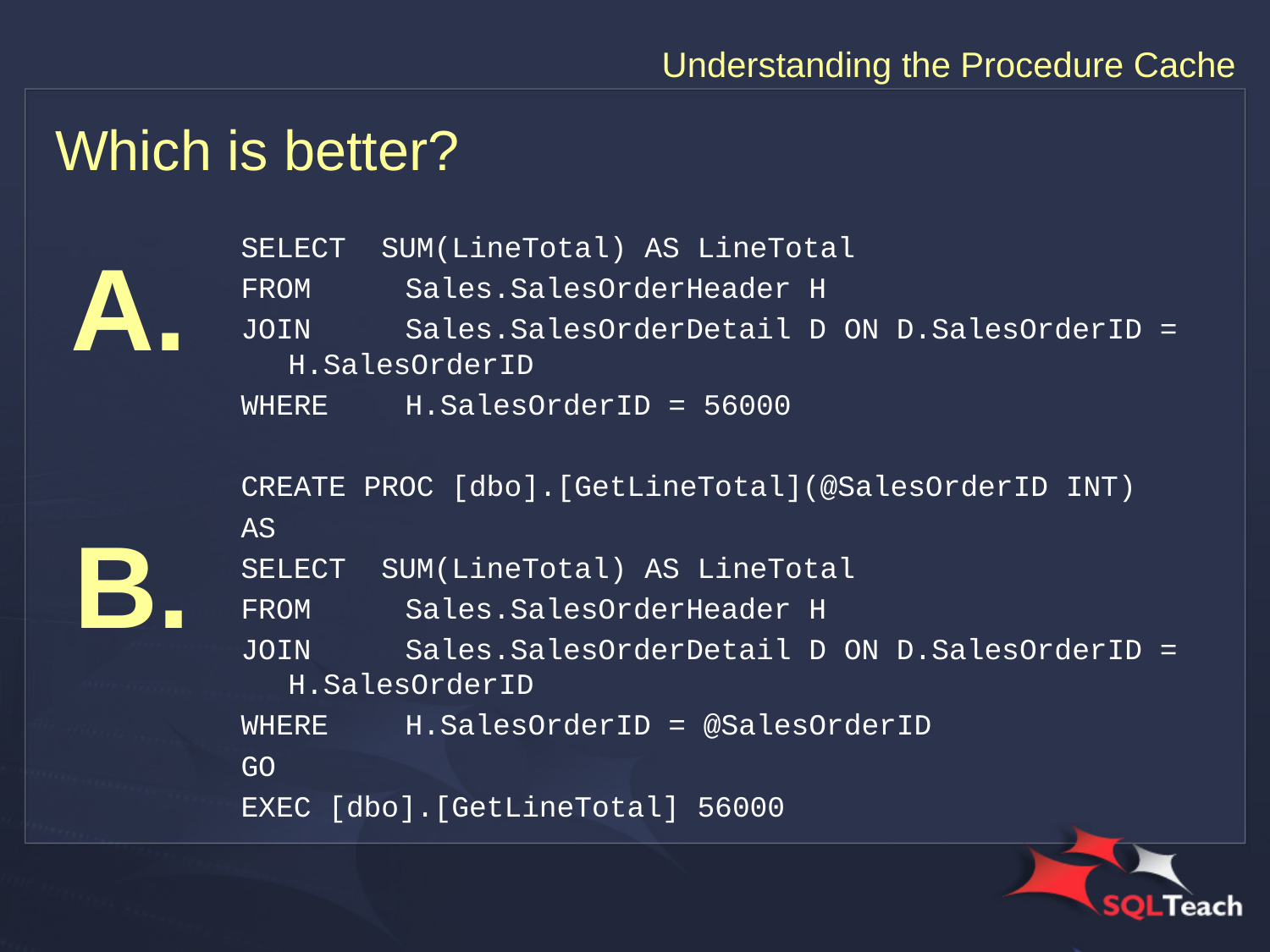

# Which is better?
SELECT  SUM(LineTotal) AS LineTotal
FROM	Sales.SalesOrderHeader H
JOIN	Sales.SalesOrderDetail D ON D.SalesOrderID = H.SalesOrderID
WHERE	H.SalesOrderID = 56000

CREATE PROC [dbo].[GetLineTotal](@SalesOrderID INT)
AS
SELECT  SUM(LineTotal) AS LineTotal
FROM	Sales.SalesOrderHeader H
JOIN	Sales.SalesOrderDetail D ON D.SalesOrderID = H.SalesOrderID
WHERE	H.SalesOrderID = @SalesOrderID
GO
EXEC [dbo].[GetLineTotal] 56000
A.
B.